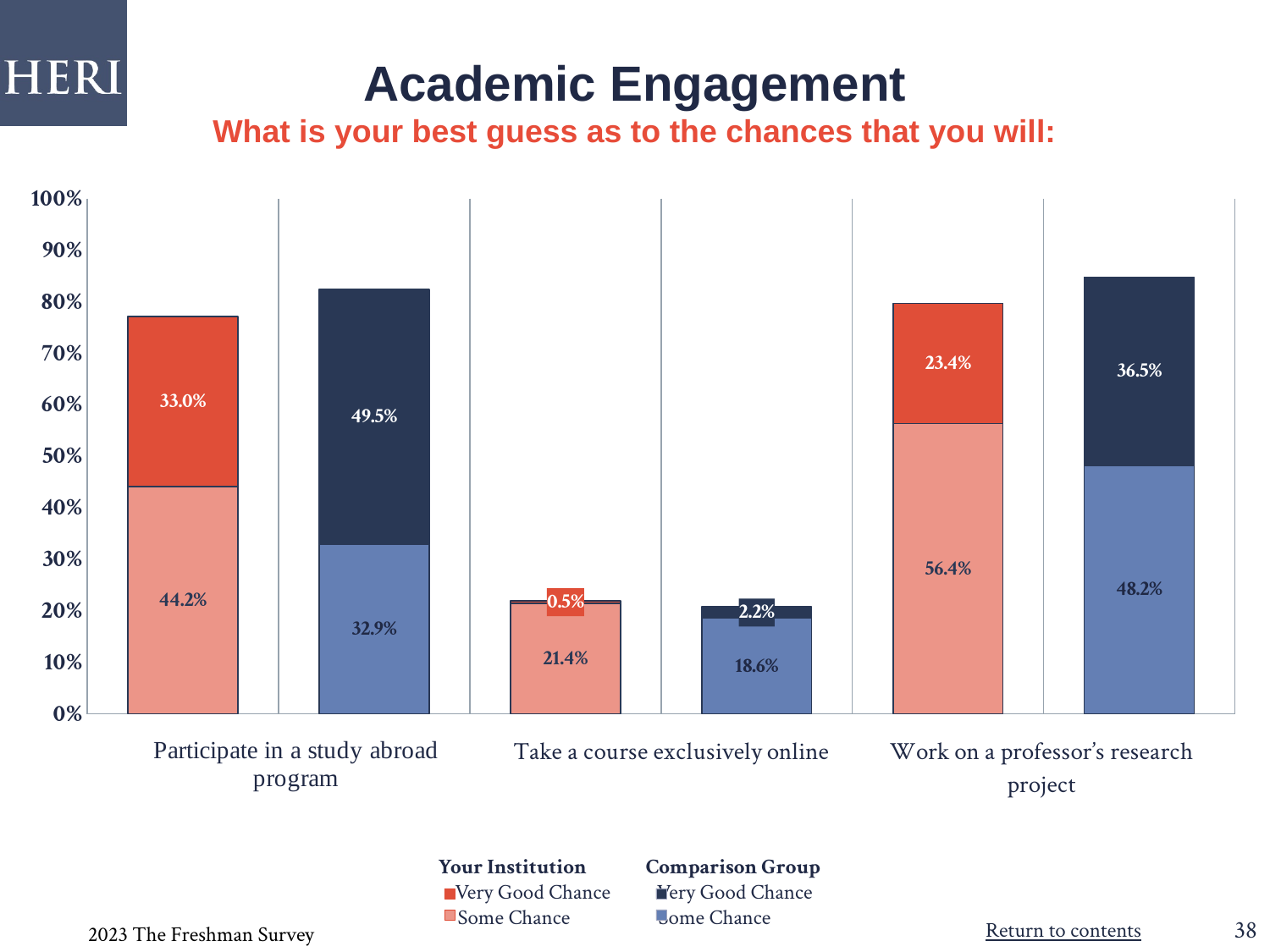

# Academic Engagement What is your best guess as to the chances that you will:

### Chart

| Category | Some Chance | Very Good Chance |
|---|---|---|
| Your Institution | 0.4416 | 0.3299 |
| Comparison Group | 0.3288 | 0.4952 |
| Your Institution | 0.2143 | 0.0051 |
| Comparison Group | 0.186 | 0.0218 |
| Your Institution | 0.5635 | 0.2335 |
| Comparison Group | 0.4822 | 0.3654 |
   Your Institution              Comparison Group
       Very Good Chance          Very Good Chance
       Some Chance                   Some Chance
2023 The Freshman Survey

Return to contents
38